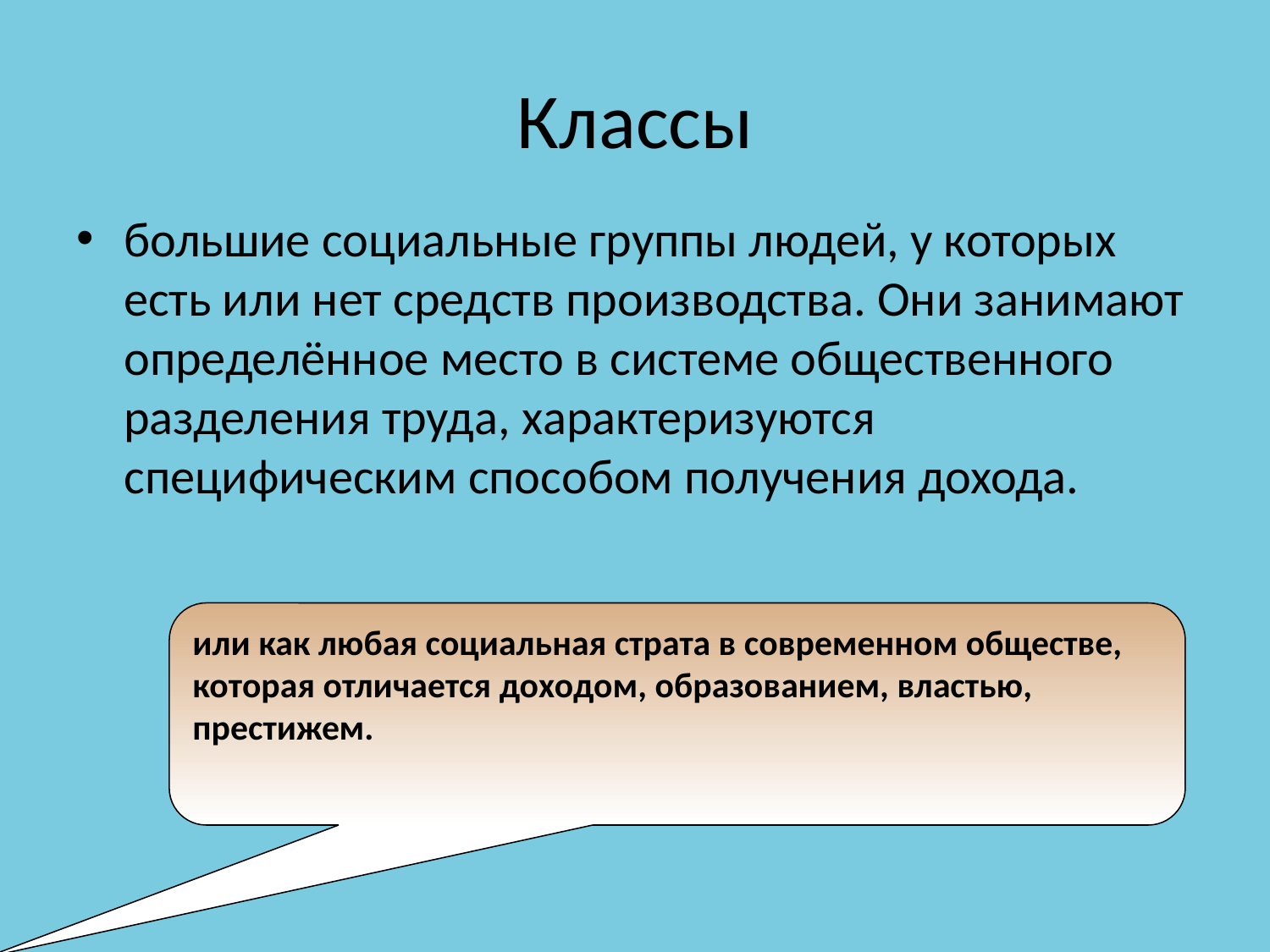

# Классы
большие социальные группы людей, у которых есть или нет средств производства. Они занимают определённое место в системе общественного разделения труда, характеризуются специфическим способом получения дохода.

или как любая социальная страта в современном обществе, которая отличается доходом, образованием, властью, престижем.